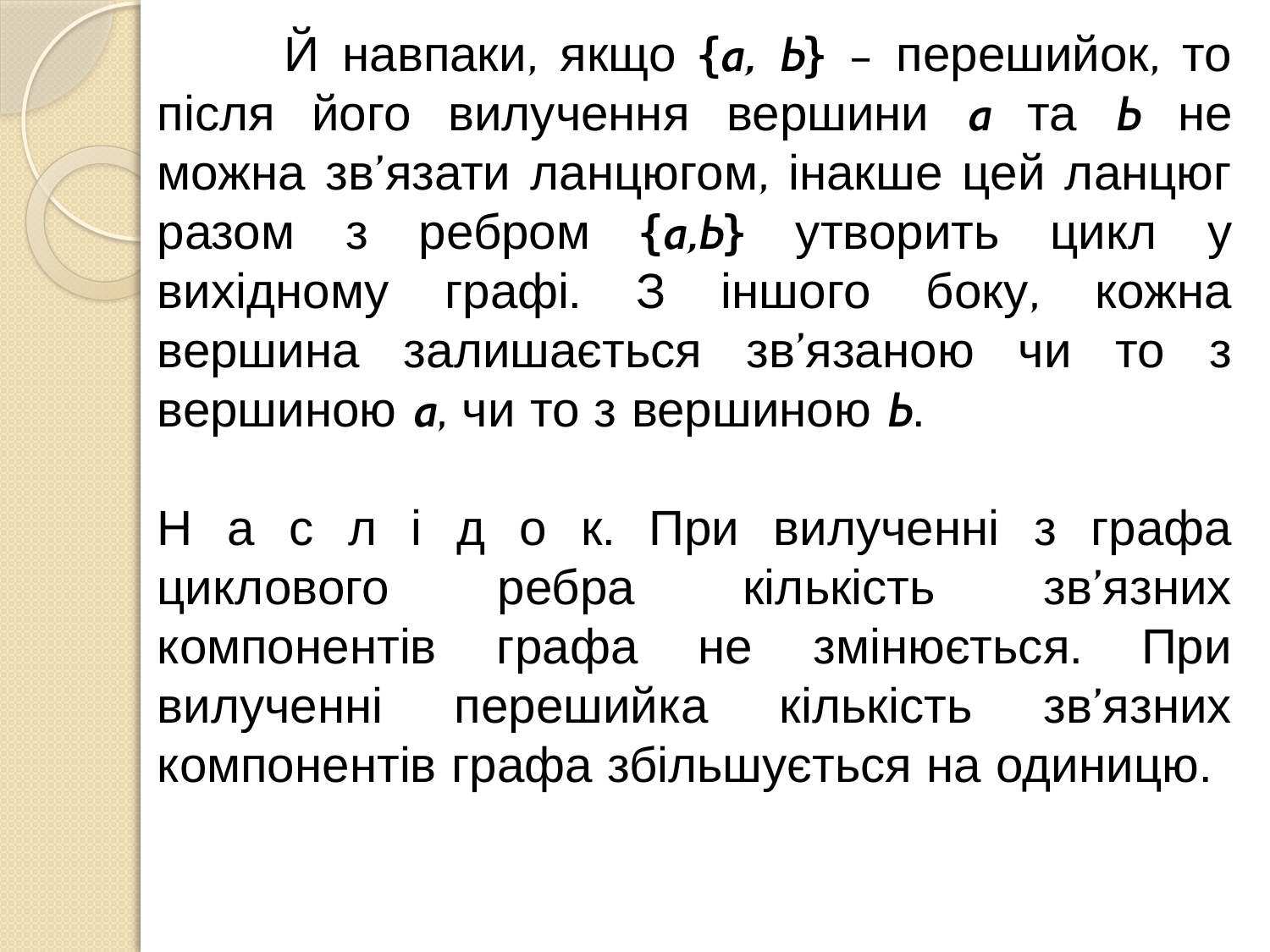

Й навпаки, якщо {a, b} – перешийок, то після його вилучення вершини a та b не можна зв’язати ланцюгом, інакше цей ланцюг разом з ребром {a,b} утворить цикл у вихідному графі. З іншого боку, кожна вершина залишається зв’язаною чи то з вершиною a, чи то з вершиною b.

Н а с л і д о к. При вилученні з графа циклового ребра кількість зв’язних компонентів графа не змінюється. При вилученні перешийка кількість зв’язних компонентів графа збільшується на одиницю.